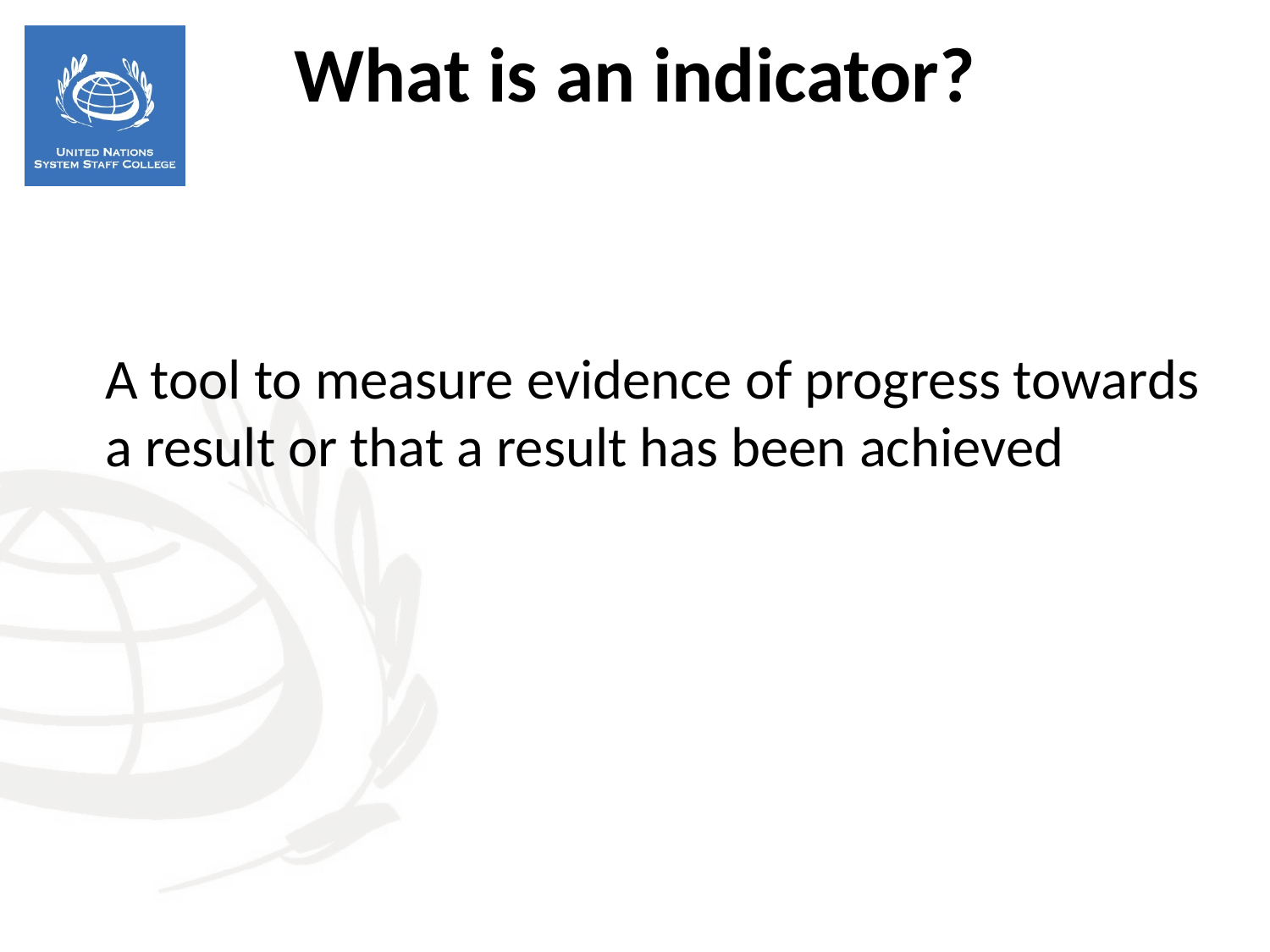

What is an indicator?
	A tool to measure evidence of progress towards a result or that a result has been achieved